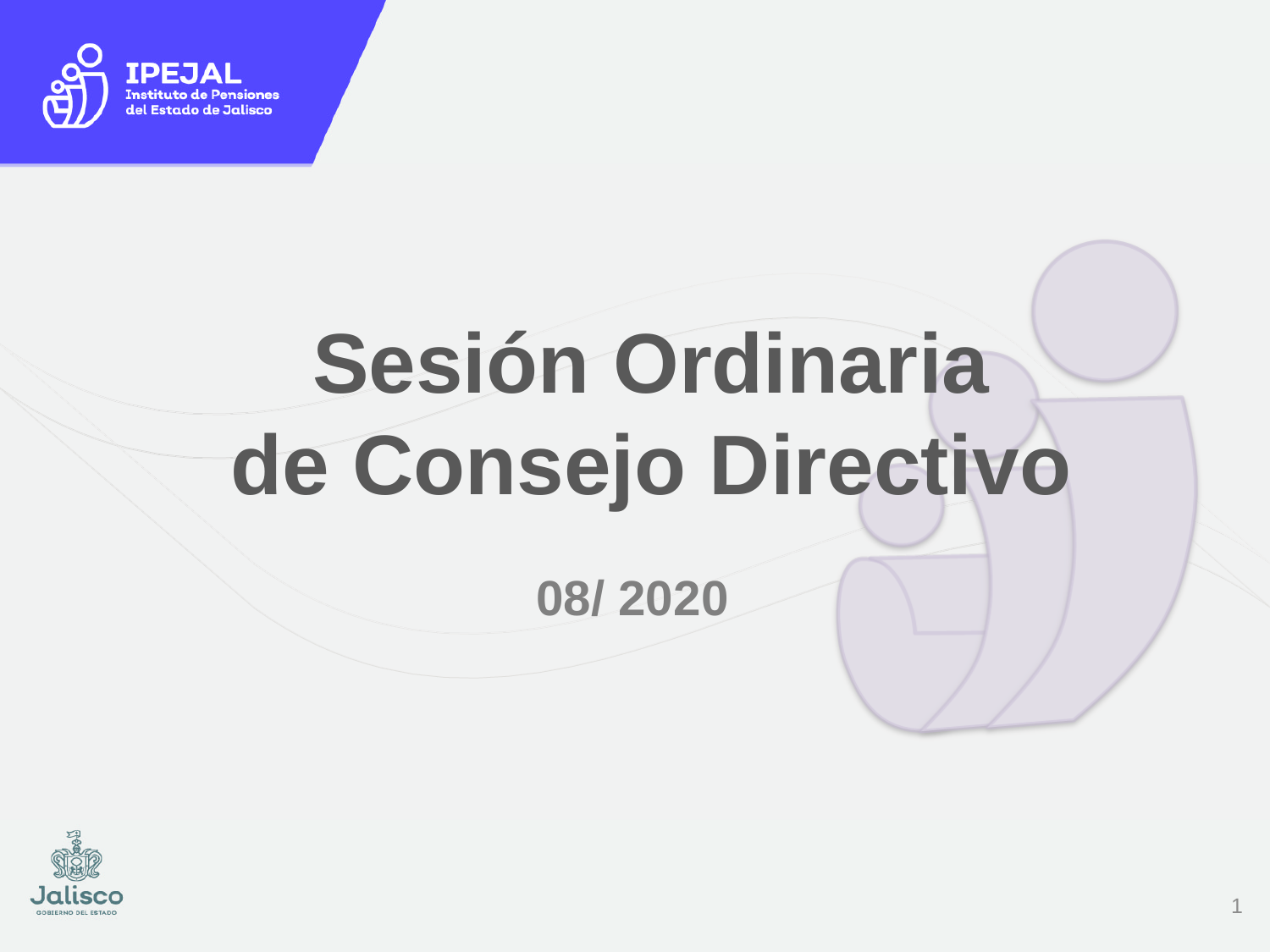

Sesión Ordinaria
de Consejo Directivo

08/ 2020
1